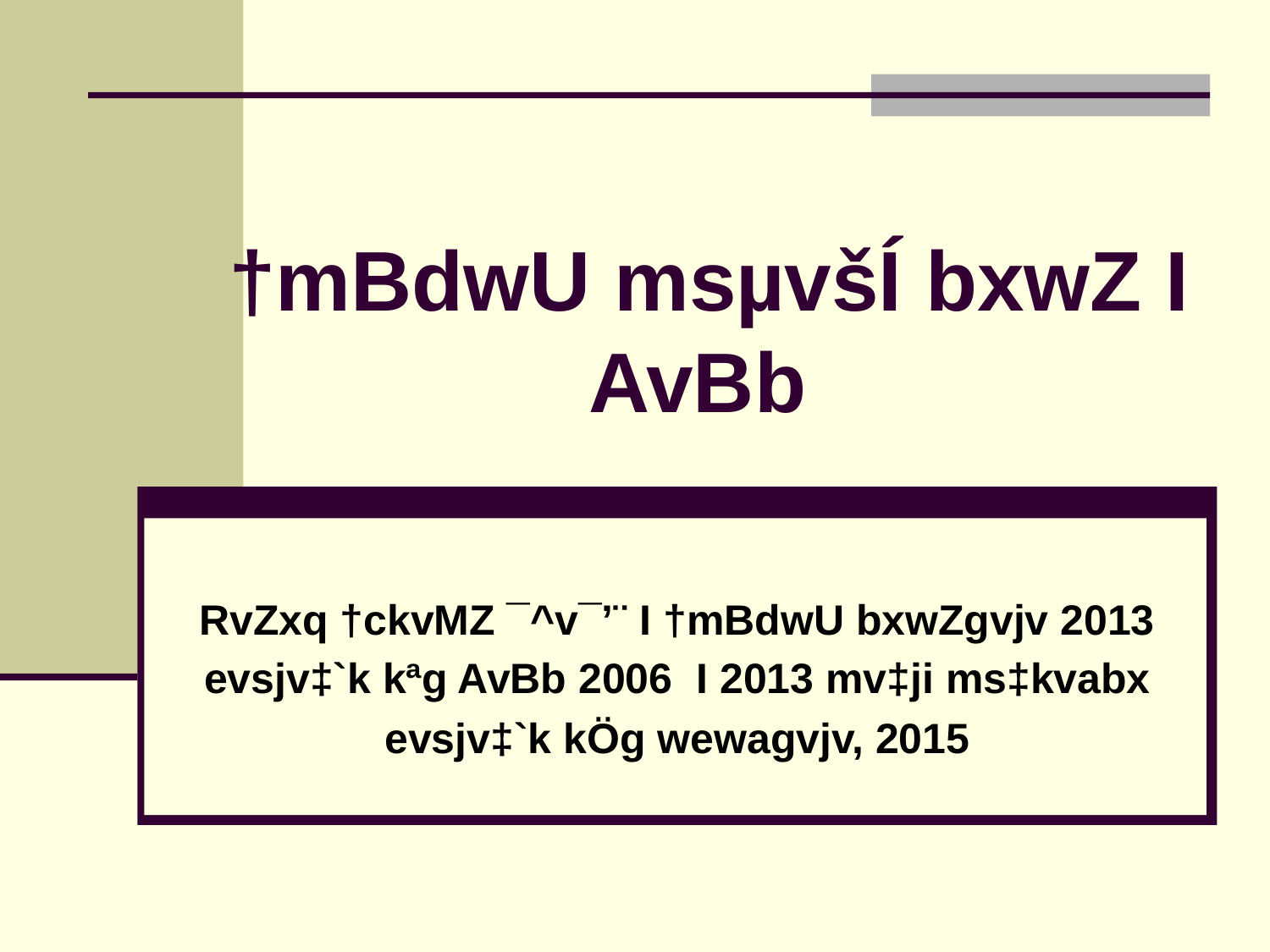

# †mBdwU msµvšÍ bxwZ I AvBb
RvZxq †ckvMZ ¯^v¯’¨ I †mBdwU bxwZgvjv 2013
evsjv‡`k kªg AvBb 2006  I 2013 mv‡ji ms‡kvabx
evsjv‡`k kÖg wewagvjv, 2015